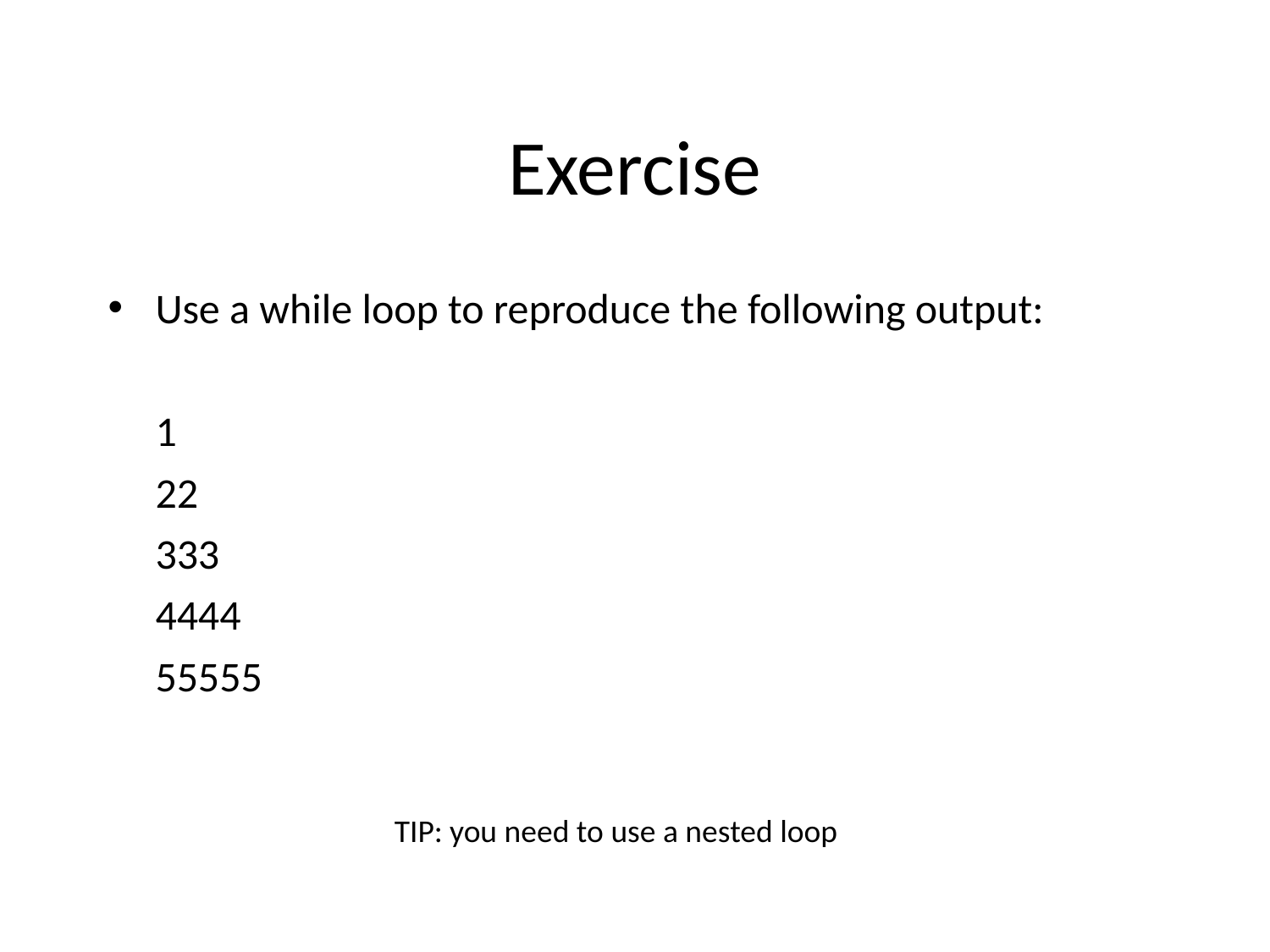

# Exercise
Use a while loop to reproduce the following output:

	1
	22
	333
	4444
	55555

TIP: you need to use a nested loop